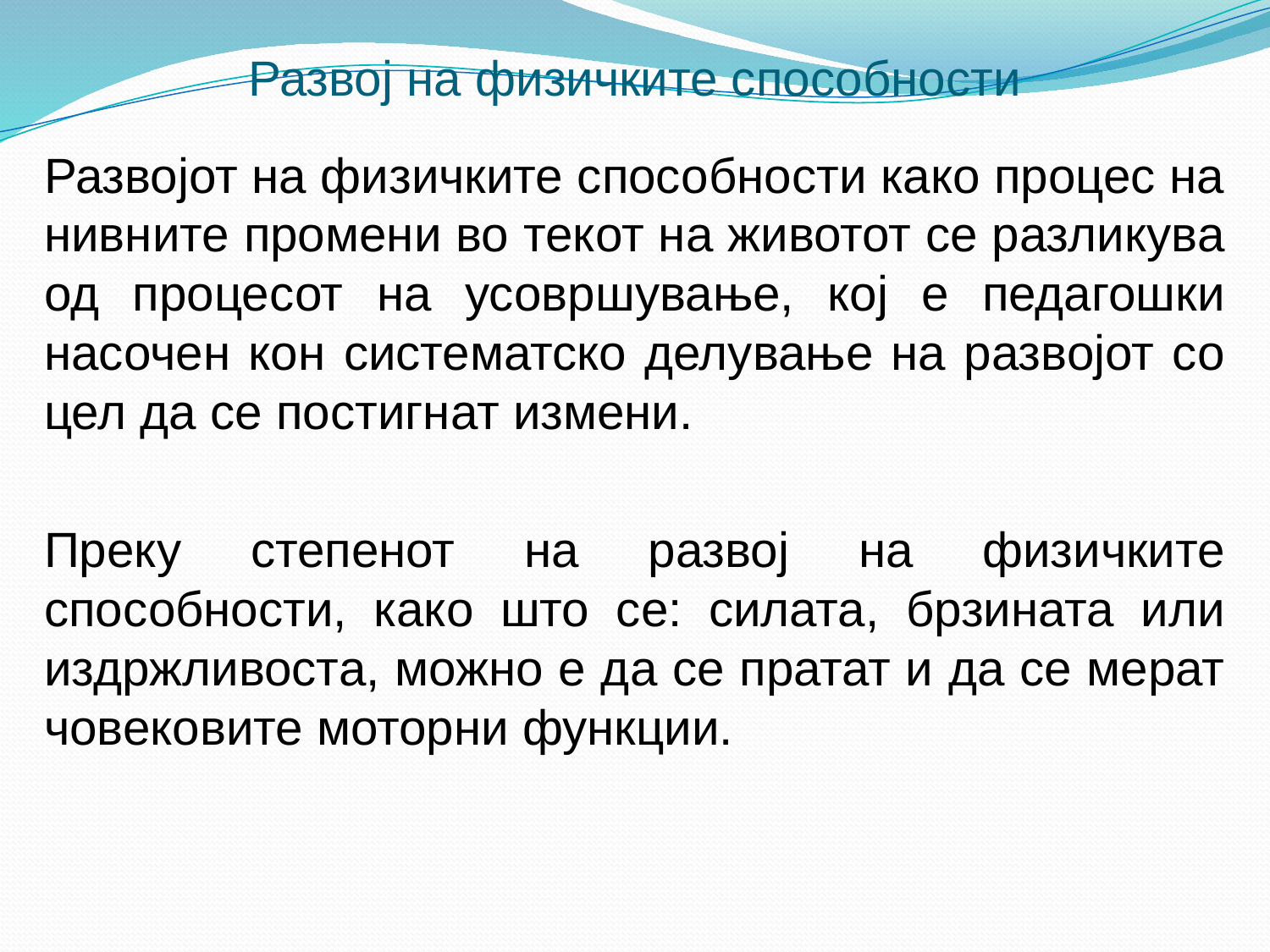

# Развој на физичките способности
Развојот на физичките способности како процес на нивните промени во текот на животот се разликува од процесот на усовршување, кој е педагошки насочен кон систематско делување на развојот со цел да се постигнат измени.

Преку степенот на развој на физичките способности, како што се: силата, брзината или издржливоста, можно е да се пратат и да се мерат човековите моторни функции.